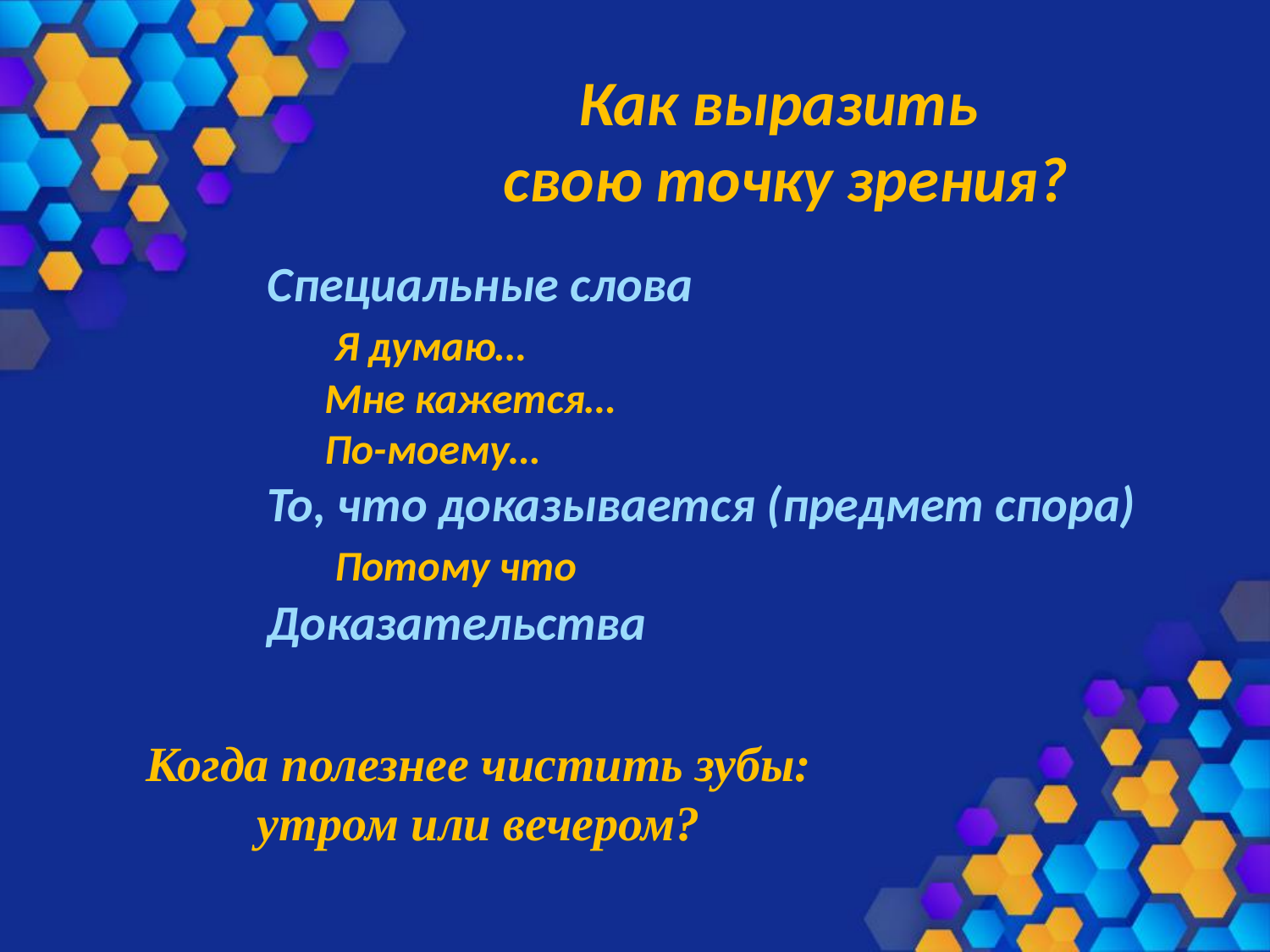

Как выразить
свою точку зрения?
Специальные слова
      Я думаю…
      Мне кажется…
      По-моему…
То, что доказывается (предмет спора)
      Потому что
Доказательства
Когда полезнее чистить зубы:
утром или вечером?